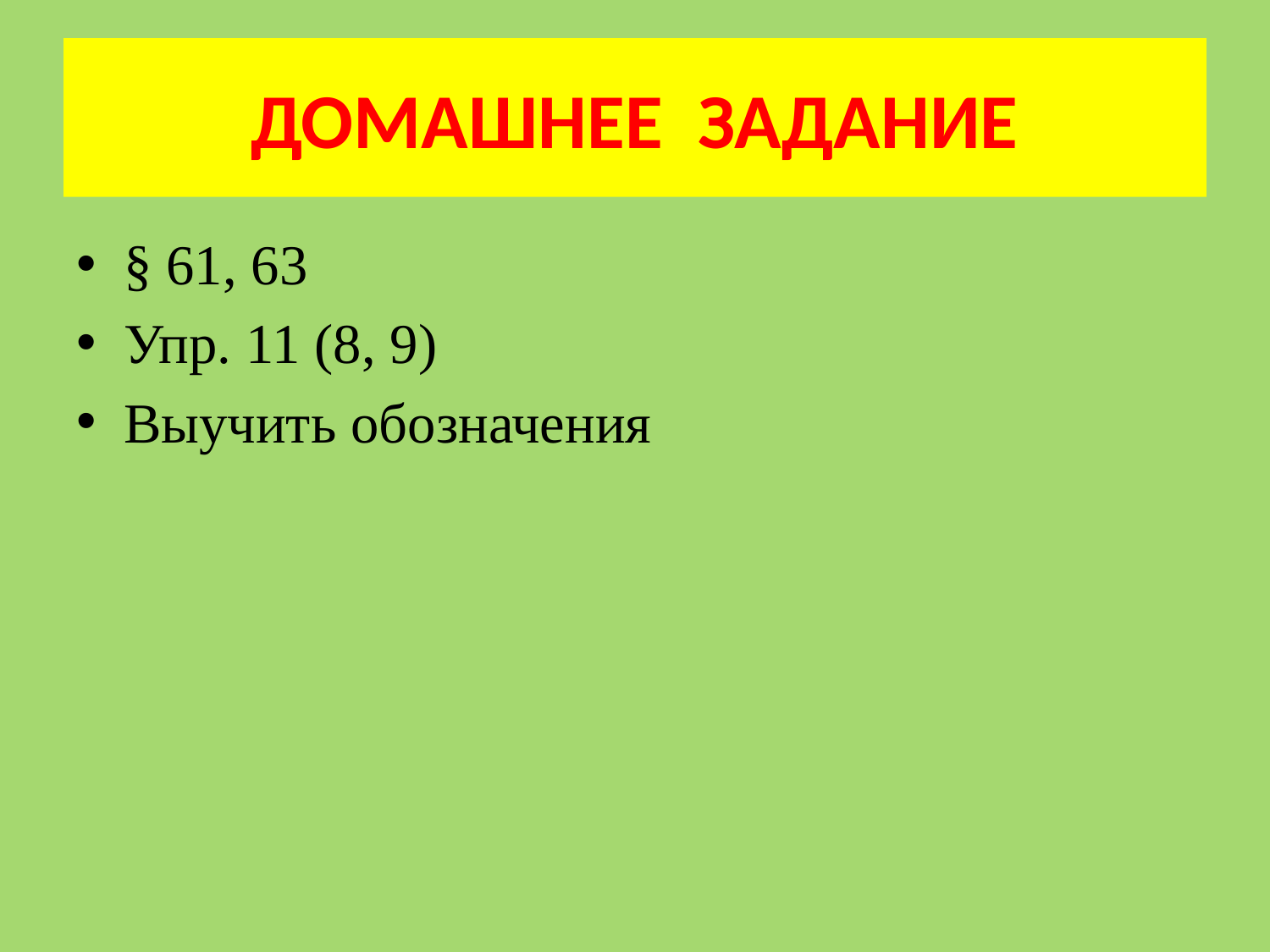

# ДОМАШНЕЕ  ЗАДАНИЕ
§ 61, 63
Упр. 11 (8, 9)
Выучить обозначения